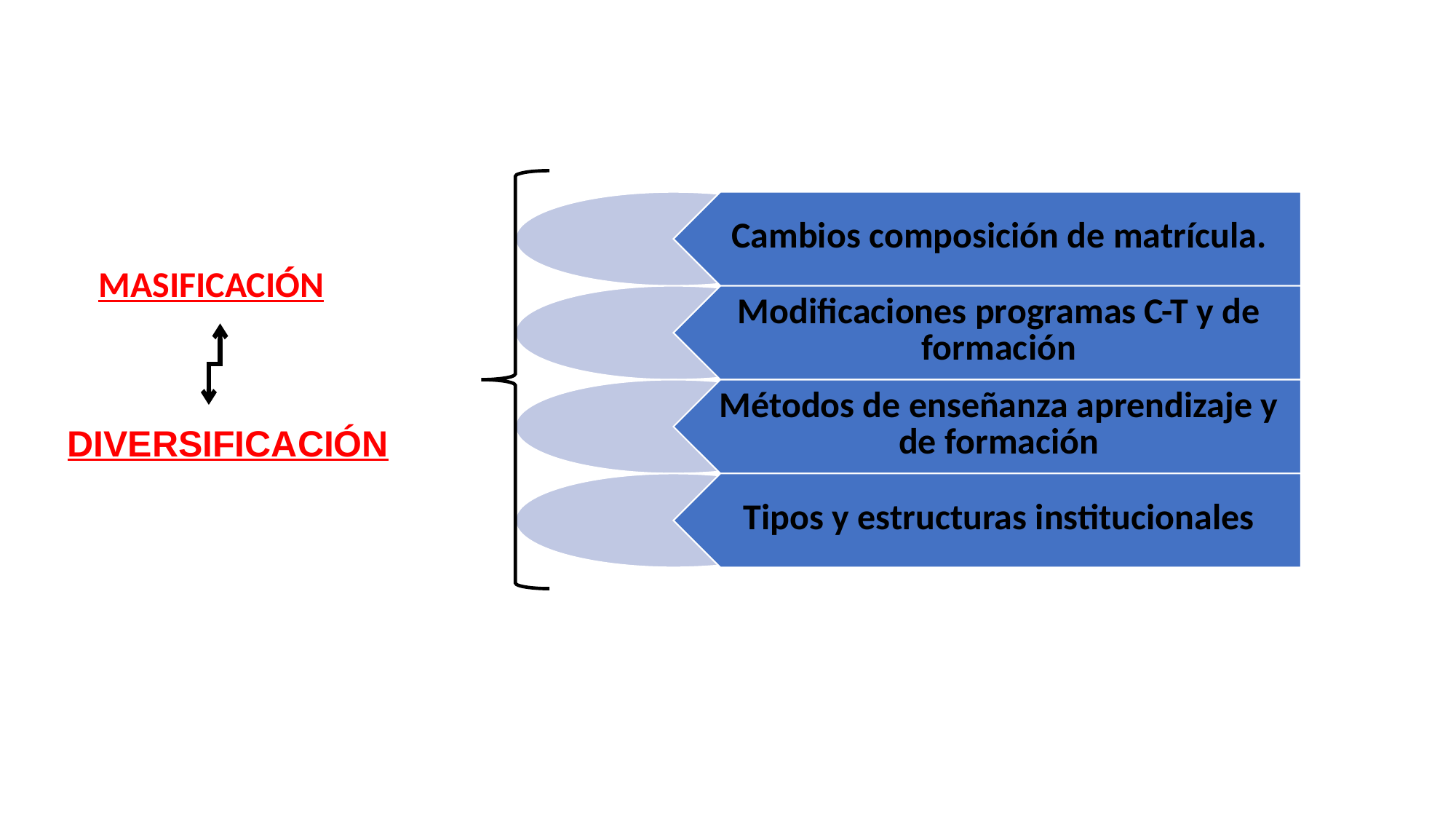

Cambios composición de matrícula.
Modificaciones programas C-T y de formación
Métodos de enseñanza aprendizaje y de formación
Tipos y estructuras institucionales
MASIFICACIÓN
DIVERSIFICACIÓN